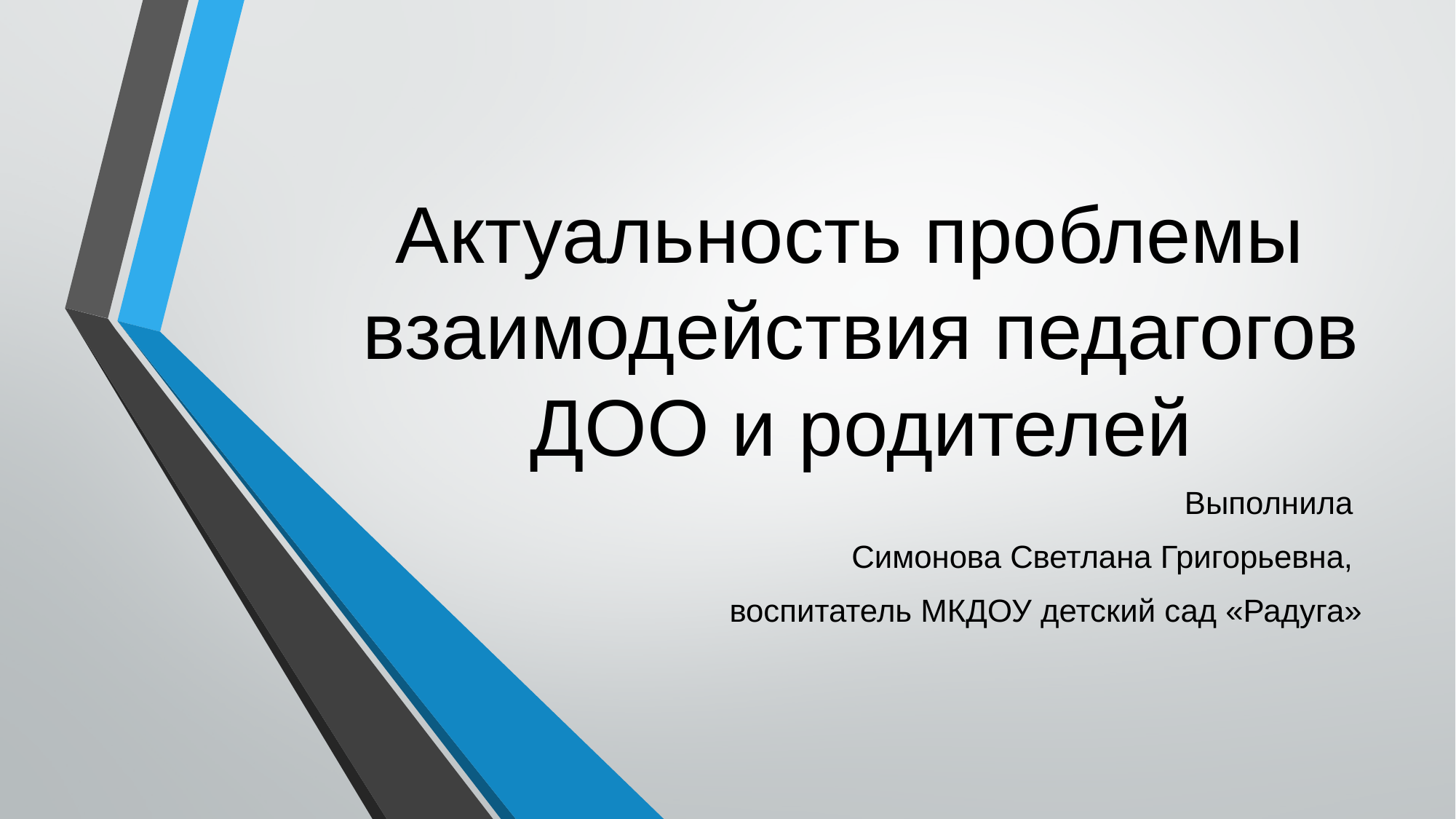

# Актуальность проблемы  взаимодействия педагогов ДОО и родителей
Выполнила
Симонова Светлана Григорьевна,
воспитатель МКДОУ детский сад «Радуга»